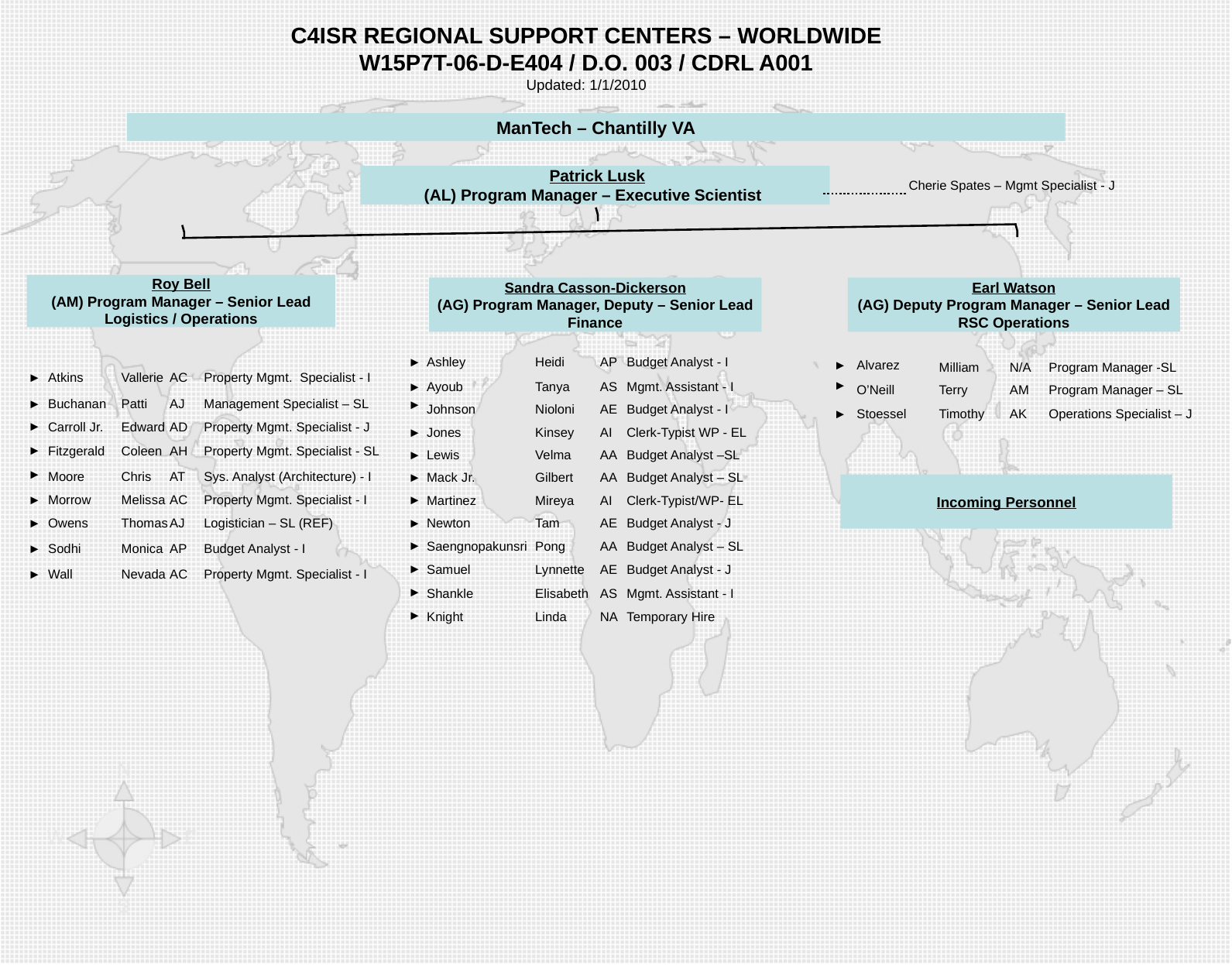

C4ISR REGIONAL SUPPORT CENTERS – WORLDWIDE
W15P7T-06-D-E404 / D.O. 003 / CDRL A001
Updated: 1/1/2010
ManTech – Chantilly VA
 Patrick Lusk
(AL) Program Manager – Executive Scientist
Cherie Spates – Mgmt Specialist - J

Roy Bell
(AM) Program Manager – Senior Lead
Logistics / Operations
Sandra Casson-Dickerson
(AG) Program Manager, Deputy – Senior Lead
Finance
Earl Watson
(AG) Deputy Program Manager – Senior Lead
RSC Operations

| ► | Ashley | Heidi | AP | Budget Analyst - I |
| --- | --- | --- | --- | --- |
| ► | Ayoub | Tanya | AS | Mgmt. Assistant - I |
| ► | Johnson | Nioloni | AE | Budget Analyst - I |
| ► | Jones | Kinsey | AI | Clerk-Typist WP - EL |
| ► | Lewis | Velma | AA | Budget Analyst –SL |
| ► | Mack Jr. | Gilbert | AA | Budget Analyst – SL |
| ► | Martinez | Mireya | AI | Clerk-Typist/WP- EL |
| ► | Newton | Tam | AE | Budget Analyst - J |
| ► | Saengnopakunsri | Pong | AA | Budget Analyst – SL |
| ► | Samuel | Lynnette | AE | Budget Analyst - J |
| ► | Shankle | Elisabeth | AS | Mgmt. Assistant - I |
| ► | Knight | Linda | NA | Temporary Hire |
| ► | Alvarez | Milliam | N/A | Program Manager -SL |
| --- | --- | --- | --- | --- |
| ► | O’Neill | Terry | AM | Program Manager – SL |
| ► | Stoessel | Timothy | AK | Operations Specialist – J |
| ► | Atkins | Vallerie | AC | Property Mgmt. Specialist - I |
| --- | --- | --- | --- | --- |
| ► | Buchanan | Patti | AJ | Management Specialist – SL |
| ► | Carroll Jr. | Edward | AD | Property Mgmt. Specialist - J |
| ► | Fitzgerald | Coleen | AH | Property Mgmt. Specialist - SL |
| ► | Moore | Chris | AT | Sys. Analyst (Architecture) - I |
| ► | Morrow | Melissa | AC | Property Mgmt. Specialist - I |
| ► | Owens | Thomas | AJ | Logistician – SL (REF) |
| ► | Sodhi | Monica | AP | Budget Analyst - I |
| ► | Wall | Nevada | AC | Property Mgmt. Specialist - I |
Incoming Personnel
|  |  |  |  |  |
| --- | --- | --- | --- | --- |
|  |  |  |  |  |
|  |  |  |  |  |